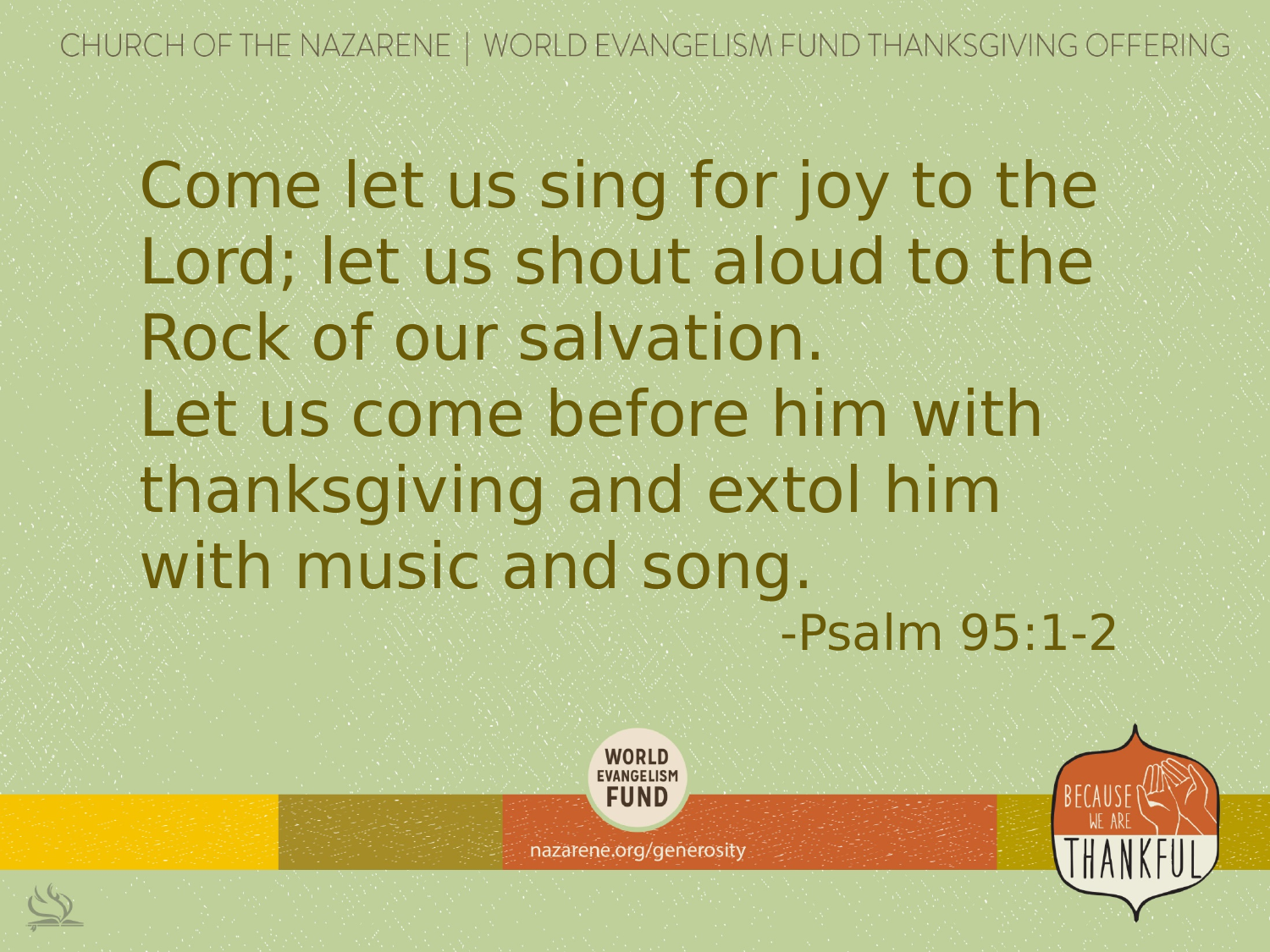

Come let us sing for joy to the Lord; let us shout aloud to the Rock of our salvation.
Let us come before him with thanksgiving and extol him with music and song.
-Psalm 95:1-2